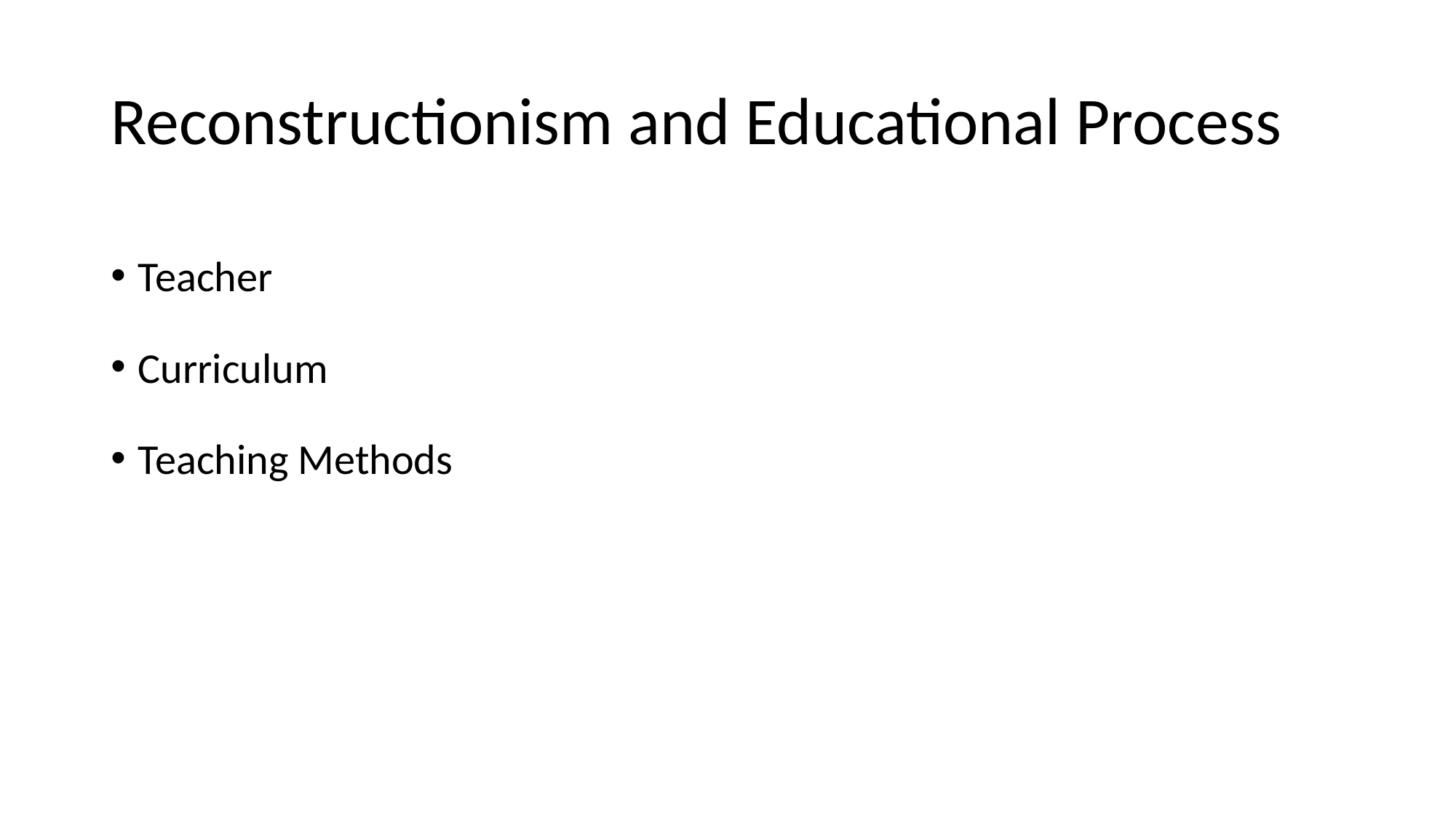

# Reconstructionism and Educational Process
Teacher
Curriculum
Teaching Methods